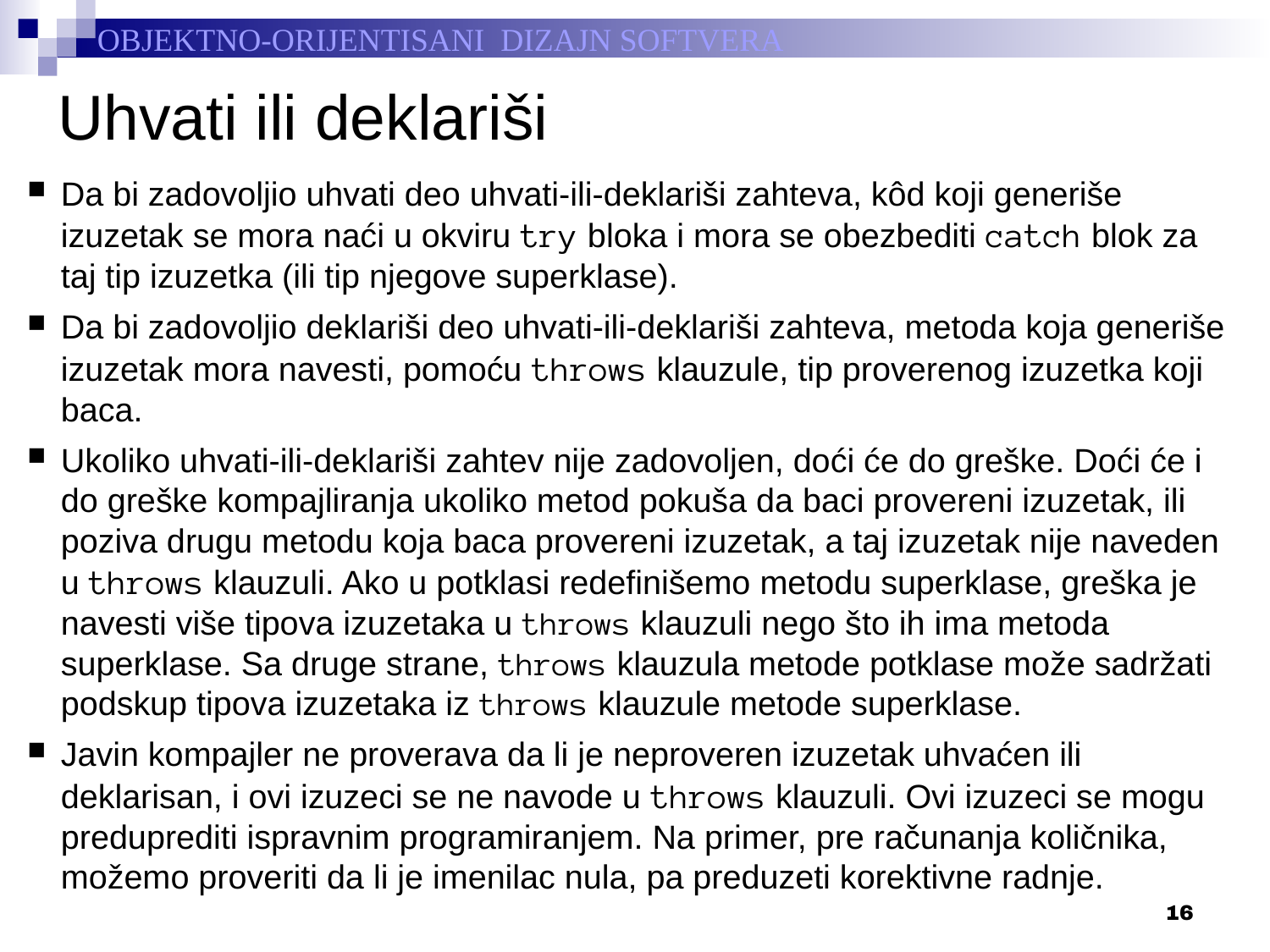

# Uhvati ili deklariši
Da bi zadovoljio uhvati deo uhvati-ili-deklariši zahteva, kôd koji generiše izuzetak se mora naći u okviru try bloka i mora se obezbediti catch blok za taj tip izuzetka (ili tip njegove superklase).
Da bi zadovoljio deklariši deo uhvati-ili-deklariši zahteva, metoda koja generiše izuzetak mora navesti, pomoću throws klauzule, tip proverenog izuzetka koji baca.
Ukoliko uhvati-ili-deklariši zahtev nije zadovoljen, doći će do greške. Doći će i do greške kompajliranja ukoliko metod pokuša da baci provereni izuzetak, ili poziva drugu metodu koja baca provereni izuzetak, a taj izuzetak nije naveden u throws klauzuli. Ako u potklasi redefinišemo metodu superklase, greška je navesti više tipova izuzetaka u throws klauzuli nego što ih ima metoda superklase. Sa druge strane, throws klauzula metode potklase može sadržati podskup tipova izuzetaka iz throws klauzule metode superklase.
Javin kompajler ne proverava da li je neproveren izuzetak uhvaćen ili deklarisan, i ovi izuzeci se ne navode u throws klauzuli. Ovi izuzeci se mogu preduprediti ispravnim programiranjem. Na primer, pre računanja količnika, možemo proveriti da li je imenilac nula, pa preduzeti korektivne radnje.
16